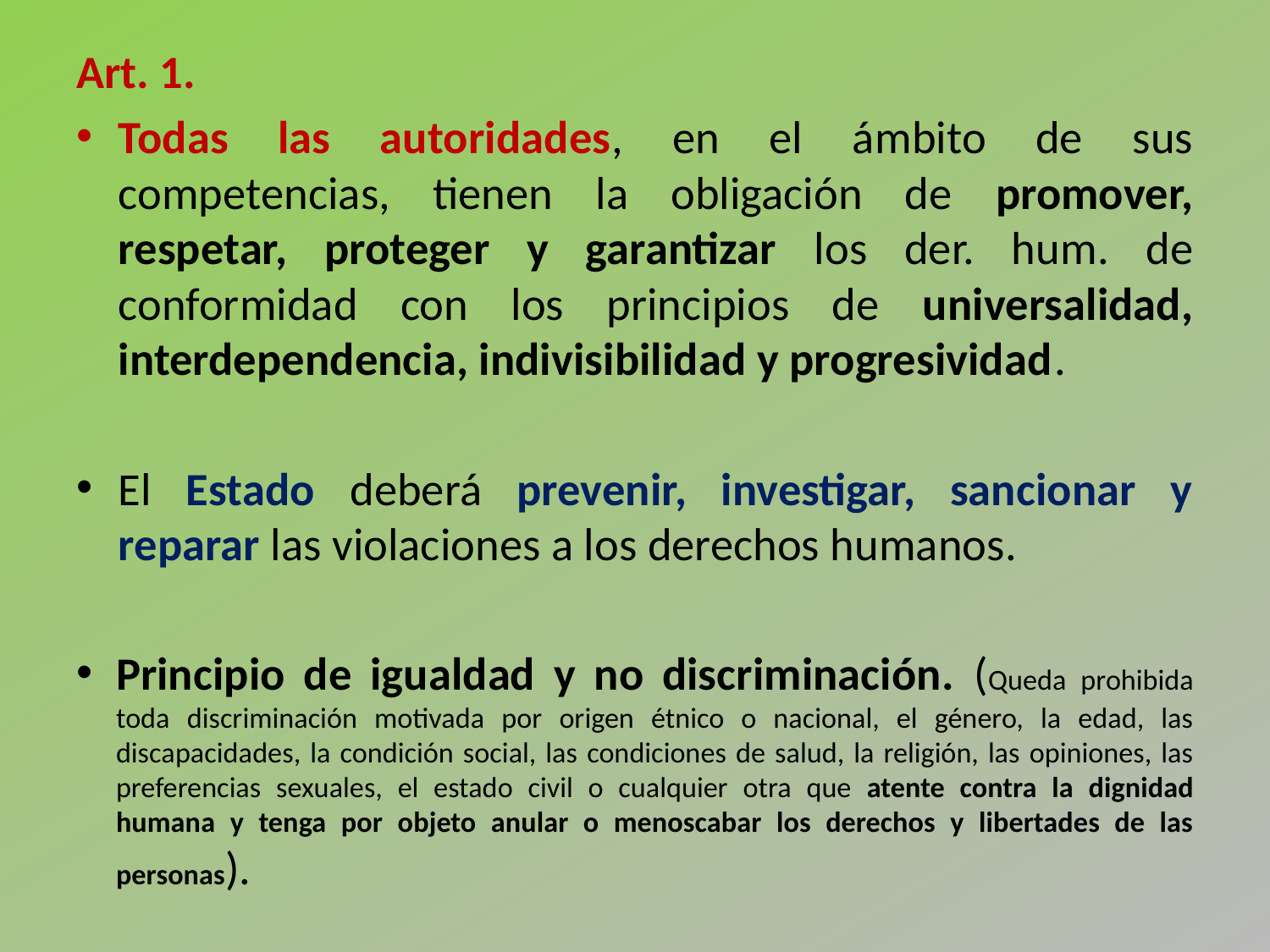

Art. 1.
Todas las autoridades, en el ámbito de sus competencias, tienen la obligación de promover, respetar, proteger y garantizar los der. hum. de conformidad con los principios de universalidad, interdependencia, indivisibilidad y progresividad.

El Estado deberá prevenir, investigar, sancionar y reparar las violaciones a los derechos humanos.

Principio de igualdad y no discriminación. (Queda prohibida toda discriminación motivada por origen étnico o nacional, el género, la edad, las discapacidades, la condición social, las condiciones de salud, la religión, las opiniones, las preferencias sexuales, el estado civil o cualquier otra que atente contra la dignidad humana y tenga por objeto anular o menoscabar los derechos y libertades de las personas).